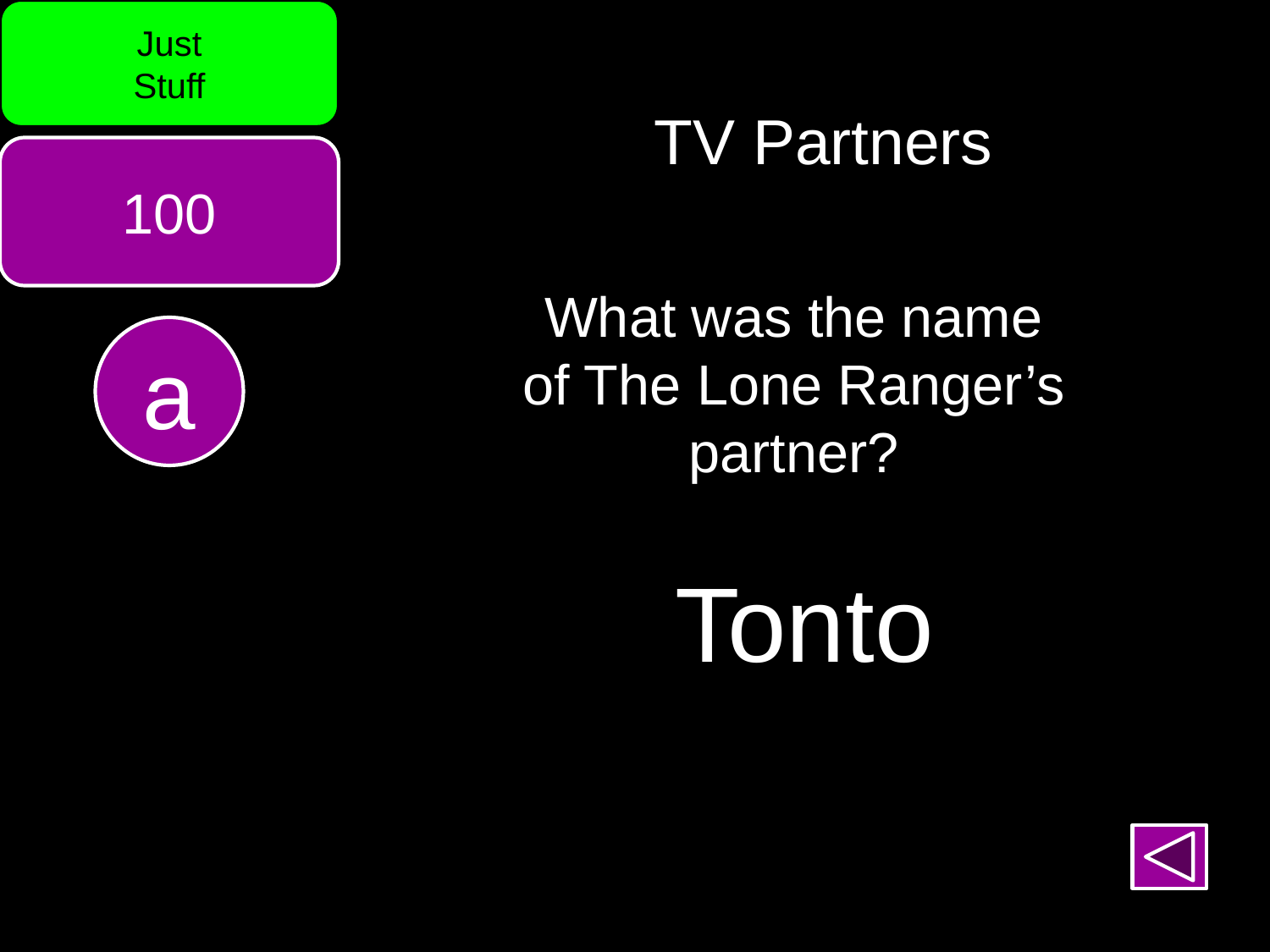

Just
Stuff
TV Partners
100
What was the name
of The Lone Ranger’s
partner?

a
Tonto